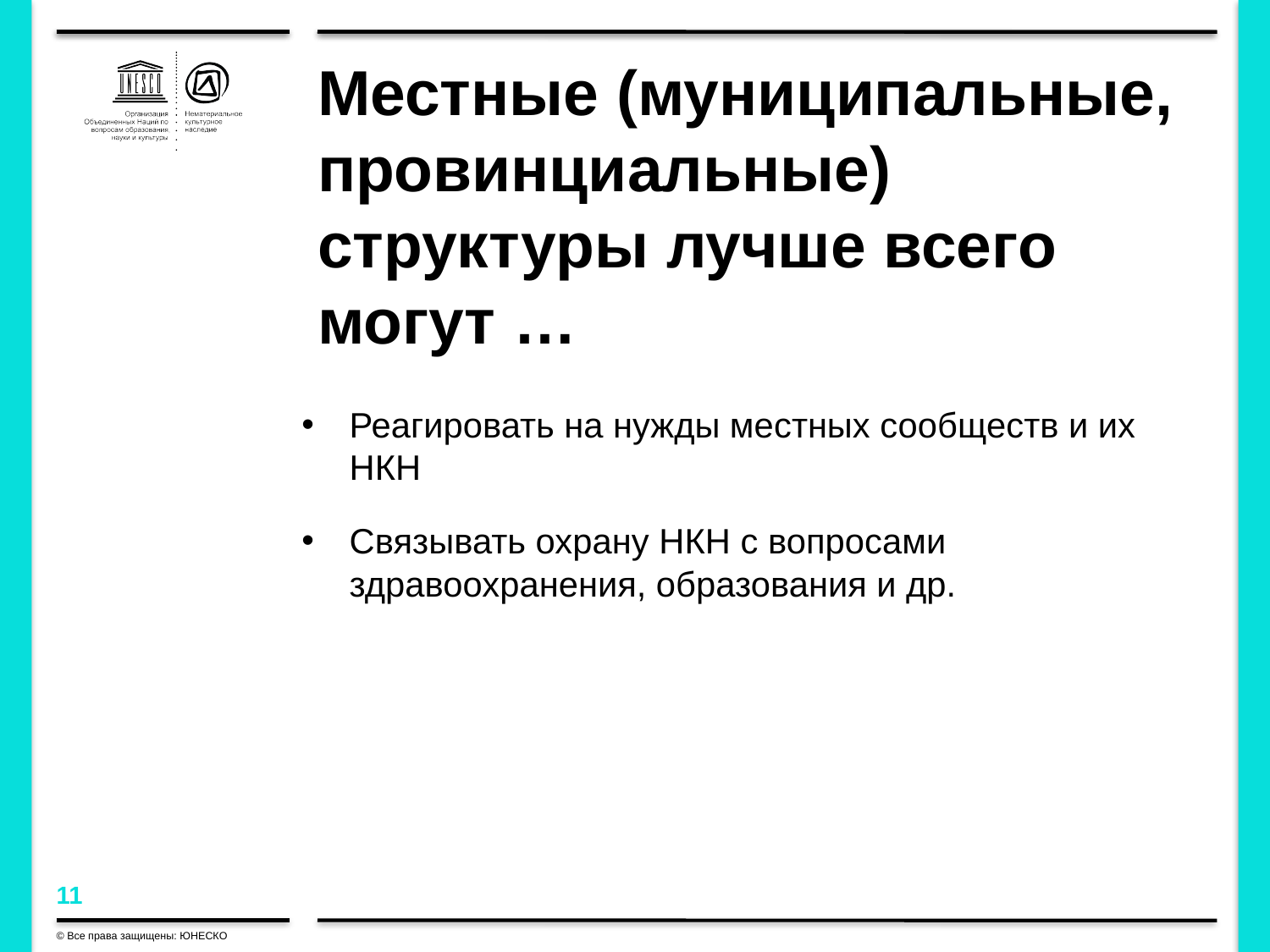

# Местные (муниципальные, провинциальные) структуры лучше всего могут …
Реагировать на нужды местных сообществ и их НКН
Связывать охрану НКН с вопросами здравоохранения, образования и др.

© Все права защищены: ЮНЕСКО